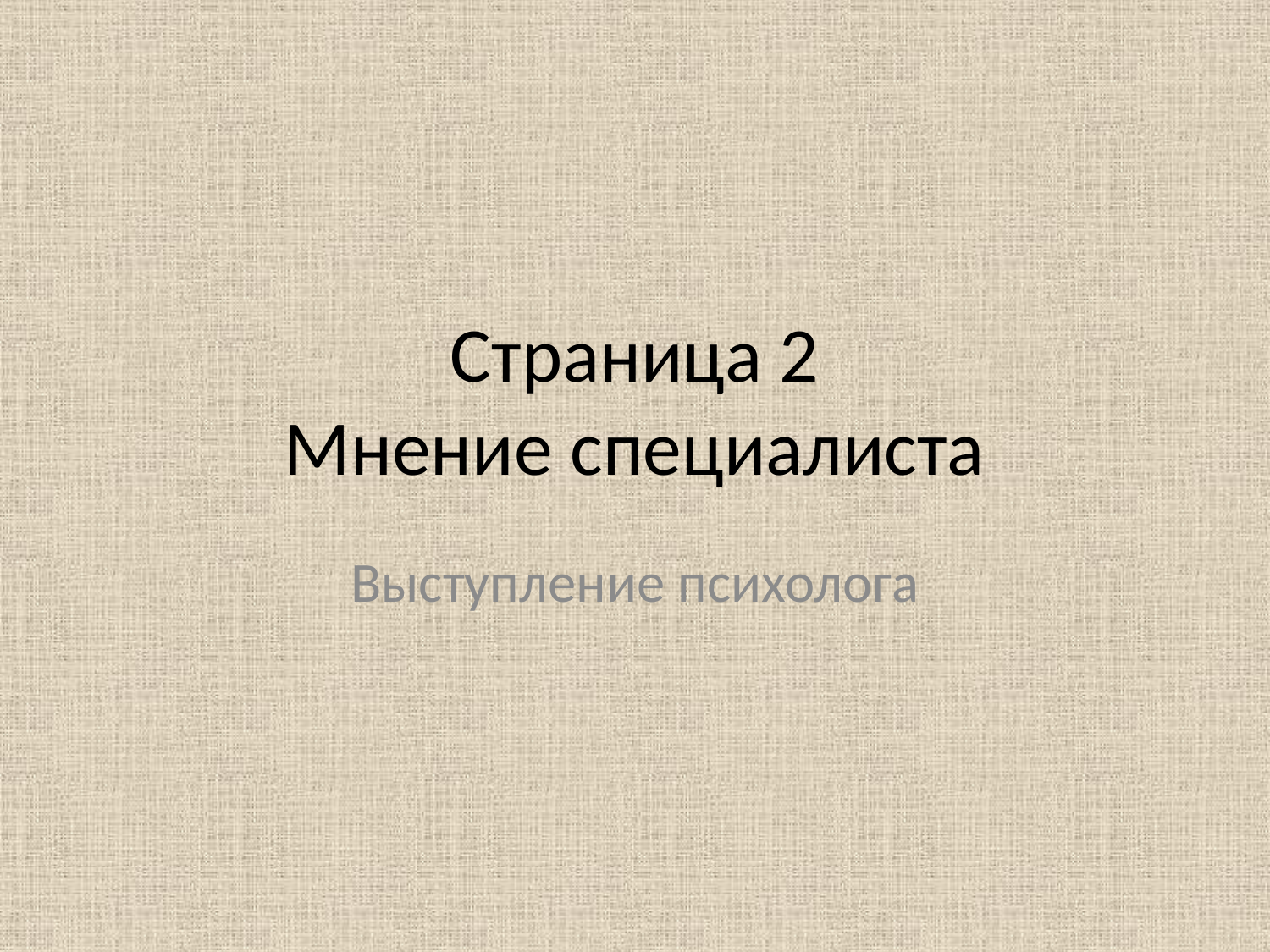

# Страница 2 Мнение специалиста
Выступление психолога